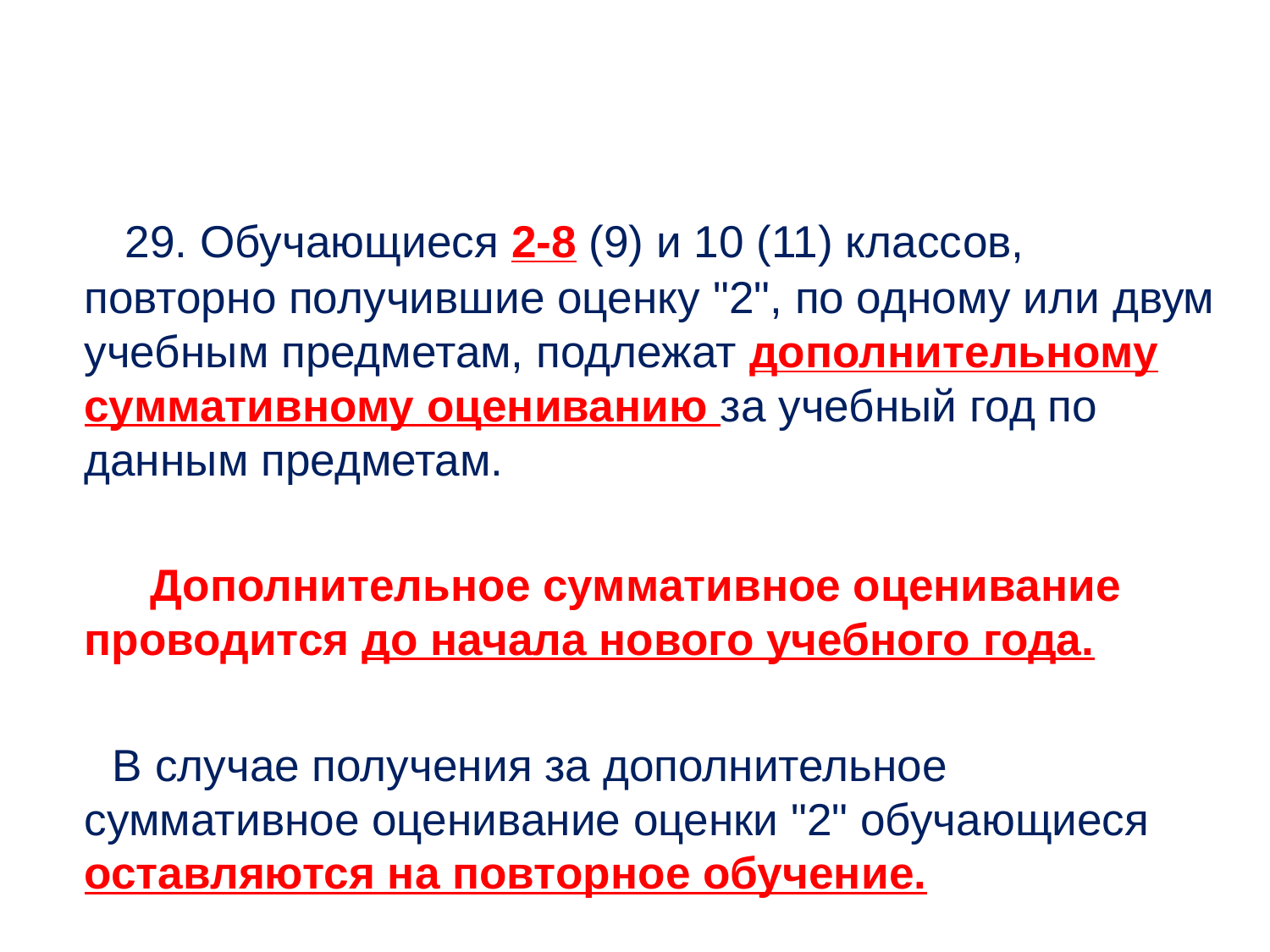

29. Обучающиеся 2-8 (9) и 10 (11) классов, повторно получившие оценку "2", по одному или двум учебным предметам, подлежат дополнительному суммативному оцениванию за учебный год по данным предметам.

         Дополнительное суммативное оценивание проводится до начала нового учебного года.

      В случае получения за дополнительное суммативное оценивание оценки "2" обучающиеся оставляются на повторное обучение.